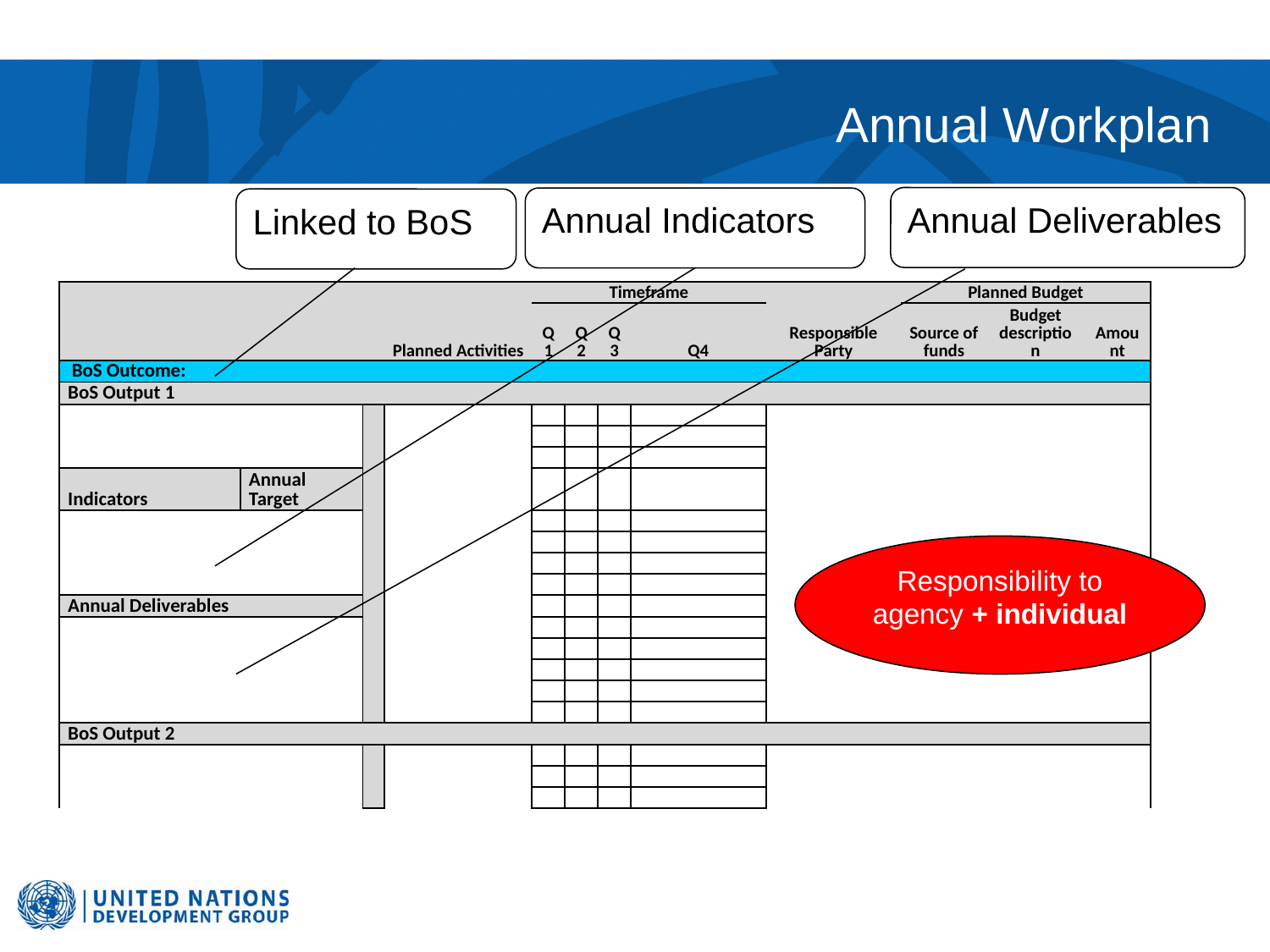

# Annual Workplan
Annual Deliverables
Annual Indicators
Linked to BoS
|  |  |  |  |  | Timeframe |  |  |  |  | Planned Budget |  |  |  |
| --- | --- | --- | --- | --- | --- | --- | --- | --- | --- | --- | --- | --- | --- |
|  |  |  |  | Planned Activities | Q1 | Q2 | Q3 | Q4 | Responsible Party | Source of funds | Budget description |  | Amount |
| BoS Outcome: |  |  |  |  |  |  |  |  |  |  |  |  |  |
| BoS Output 1 |  |  |  |  |  |  |  |  |  |  |  |  |  |
|  |  |  |  |  |  |  |  |  |  |  |  |  |  |
|  |  |  |  |  |  |  |  |  |  |  |  |  |  |
|  |  |  |  |  |  |  |  |  |  |  |  |  |  |
| Indicators | Annual Target |  |  |  |  |  |  |  |  |  |  |  |  |
|  |  |  |  |  |  |  |  |  |  |  |  |  |  |
|  |  |  |  |  |  |  |  |  |  |  |  |  |  |
|  |  |  |  |  |  |  |  |  |  |  |  |  |  |
|  |  |  |  |  |  |  |  |  |  |  |  |  |  |
| Annual Deliverables |  |  |  |  |  |  |  |  |  |  |  |  |  |
|  |  |  |  |  |  |  |  |  |  |  |  |  |  |
|  |  |  |  |  |  |  |  |  |  |  |  |  |  |
|  |  |  |  |  |  |  |  |  |  |  |  |  |  |
|  |  |  |  |  |  |  |  |  |  |  |  |  |  |
|  |  |  |  |  |  |  |  |  |  |  |  |  |  |
| BoS Output 2 |  |  |  |  |  |  |  |  |  |  |  |  |  |
|  |  |  |  |  |  |  |  |  |  |  |  |  |  |
|  |  |  |  |  |  |  |  |  |  |  |  |  |  |
|  |  |  |  |  |  |  |  |  |  |  |  |  |  |
Responsibility to agency + individual